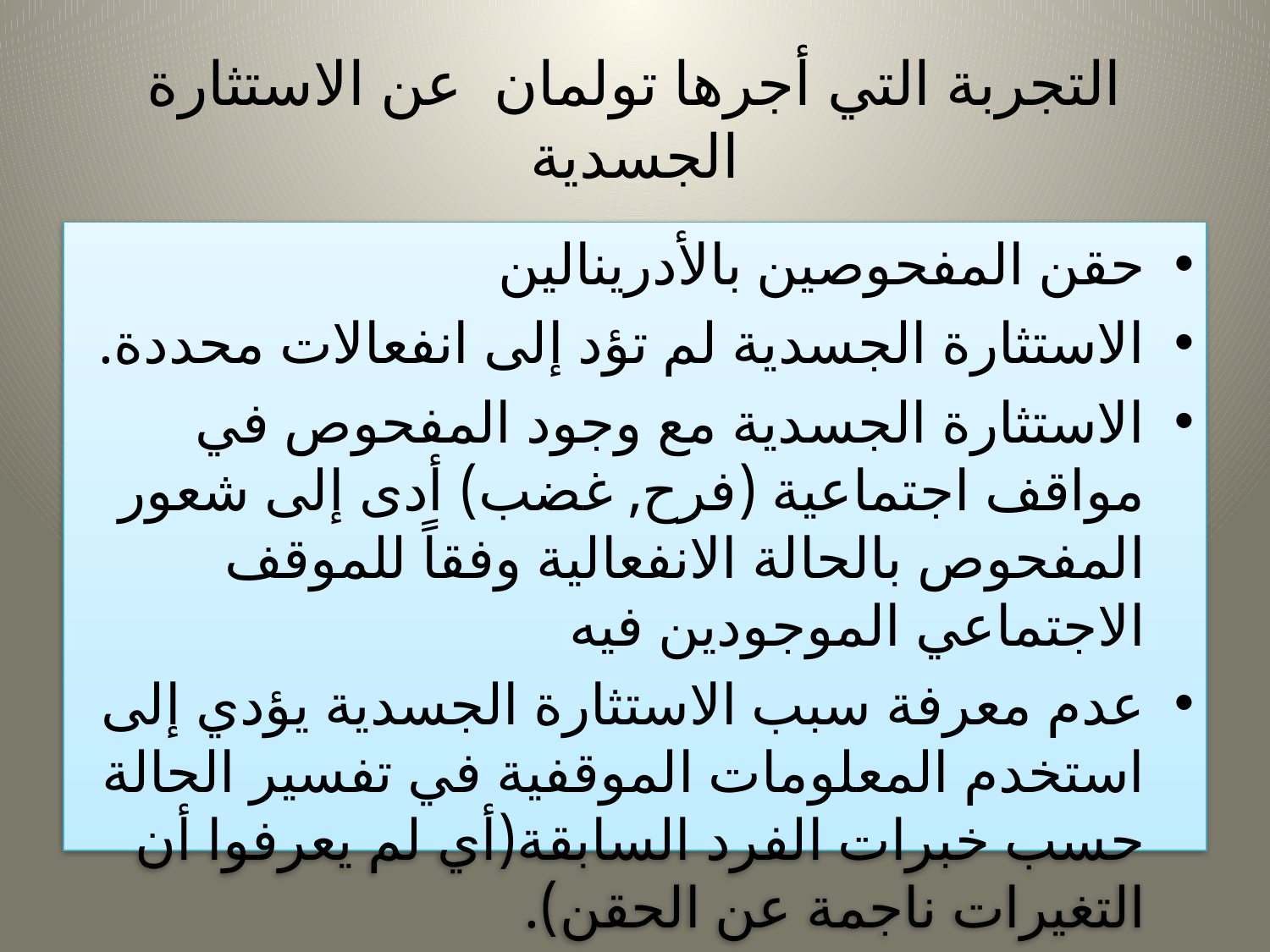

# التجربة التي أجرها تولمان  عن الاستثارة الجسدية
حقن المفحوصين بالأدرينالين
الاستثارة الجسدية لم تؤد إلى انفعالات محددة.
الاستثارة الجسدية مع وجود المفحوص في مواقف اجتماعية (فرح, غضب) أدى إلى شعور المفحوص بالحالة الانفعالية وفقاً للموقف الاجتماعي الموجودين فيه
عدم معرفة سبب الاستثارة الجسدية يؤدي إلى استخدم المعلومات الموقفية في تفسير الحالة حسب خبرات الفرد السابقة(أي لم يعرفوا أن التغيرات ناجمة عن الحقن).